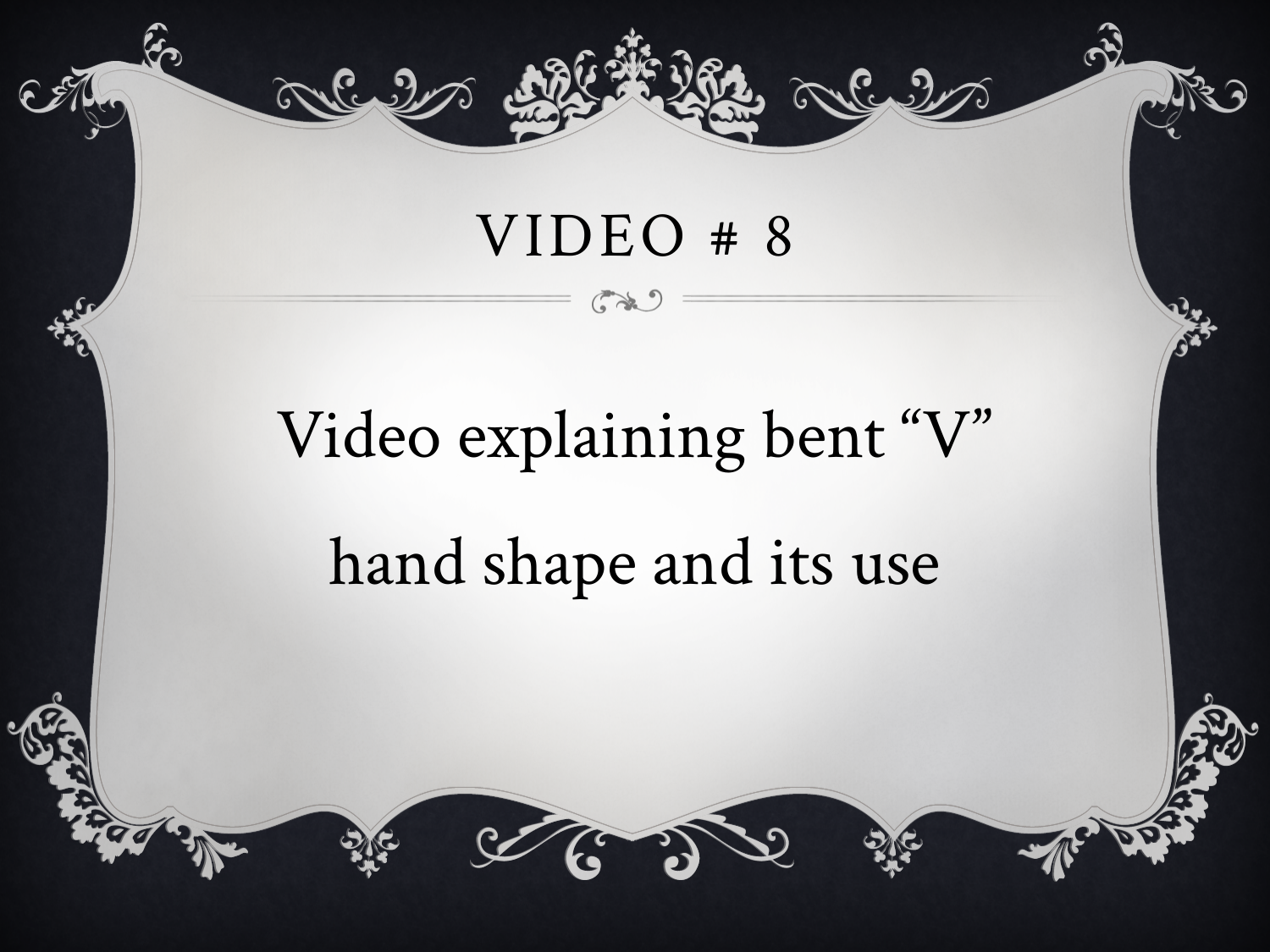

# Video # 8
Video explaining bent “V” hand shape and its use